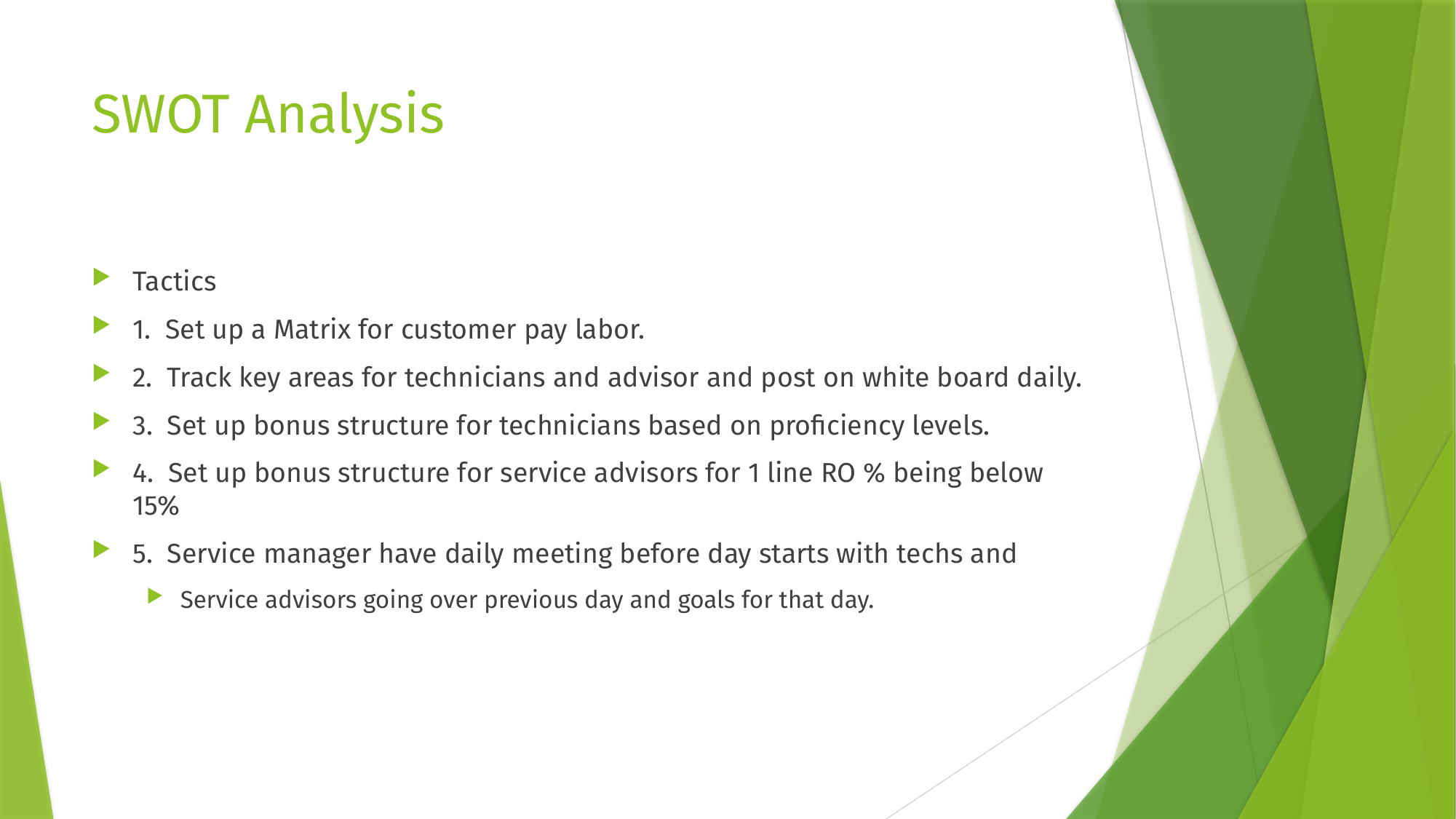

# SWOT Analysis
Tactics
1.  Set up a Matrix for customer pay labor.
2.  Track key areas for technicians and advisor and post on white board daily.
3.  Set up bonus structure for technicians based on proficiency levels.
4.  Set up bonus structure for service advisors for 1 line RO % being below 15%
5.  Service manager have daily meeting before day starts with techs and
Service advisors going over previous day and goals for that day.